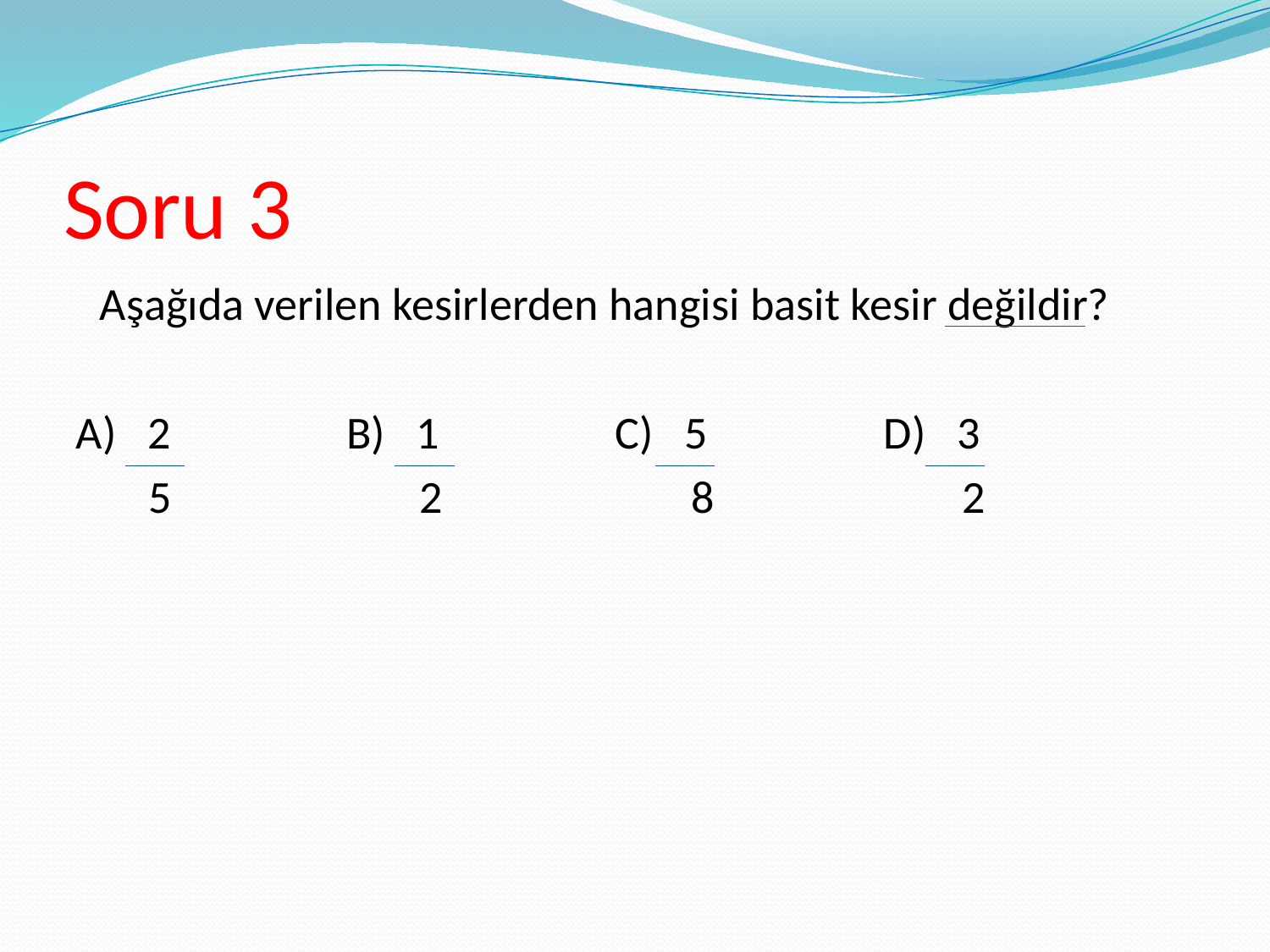

# Soru 3
  Aşağıda verilen kesirlerden hangisi basit kesir değildir?

A)   2                 B)   1                 C)   5                 D)   3
       5                        2                        8                        2